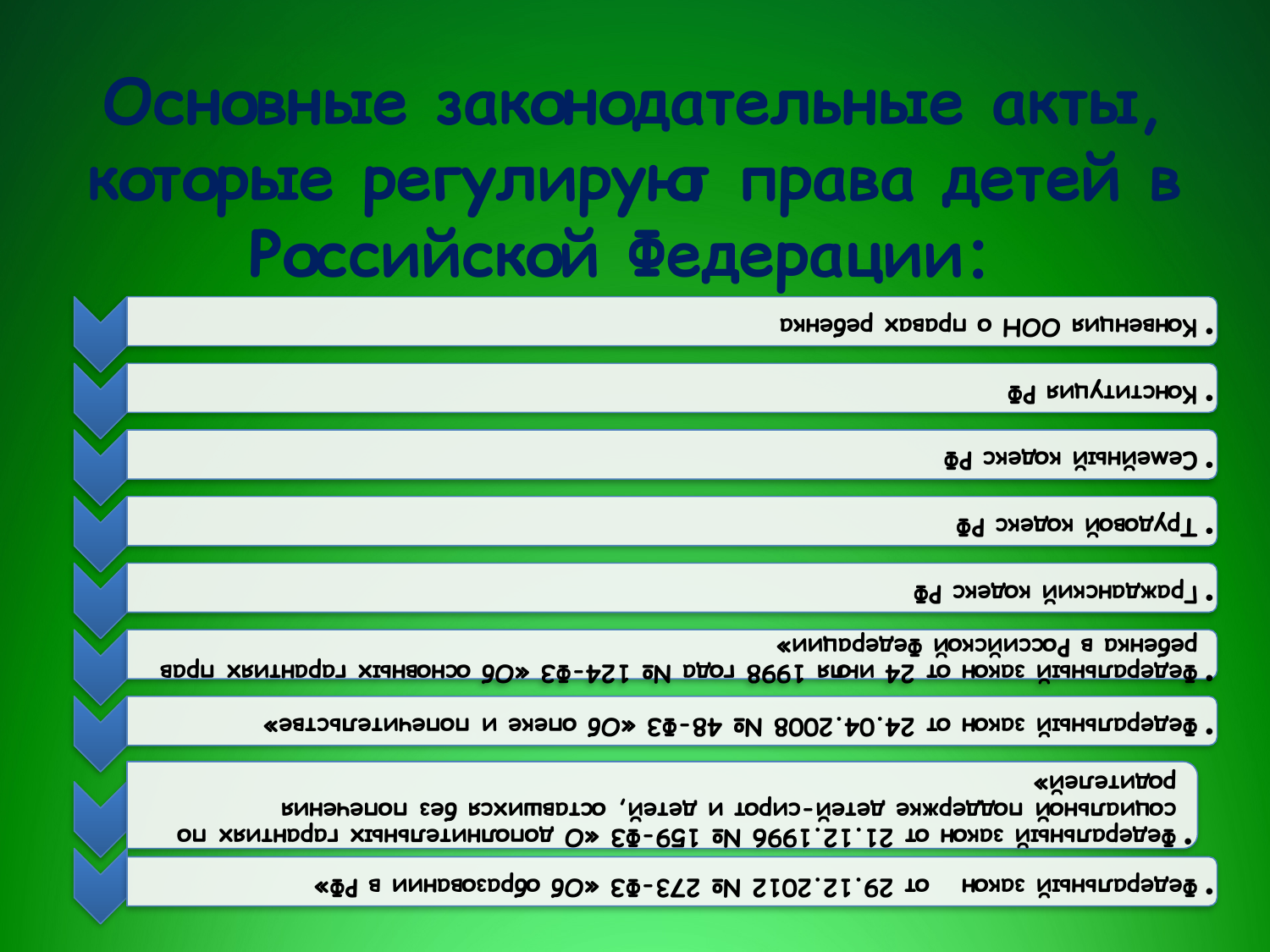

# Основные законодательные акты, которые регулируют права детей в Российской Федерации:

Конвенция ООН о правах ребенка

Конституция РФ

Семейный кодекс РФ

Трудовой кодекс РФ

Гражданский кодекс РФ

Федеральный закон от 24 июля 1998 года № 124-ФЗ «Об основных гарантиях прав ребенка в Российской Федерации»

Федеральный закон от 24.04.2008 № 48-ФЗ «Об опеке и попечительстве»

Федеральный закон от 21.12.1996 № 159-ФЗ «О дополнительных гарантиях по социальной поддержке детей-сирот и детей, оставшихся без попечения родителей»

Федеральный закон   от 29.12.2012 № 273-ФЗ «Об образовании в РФ»